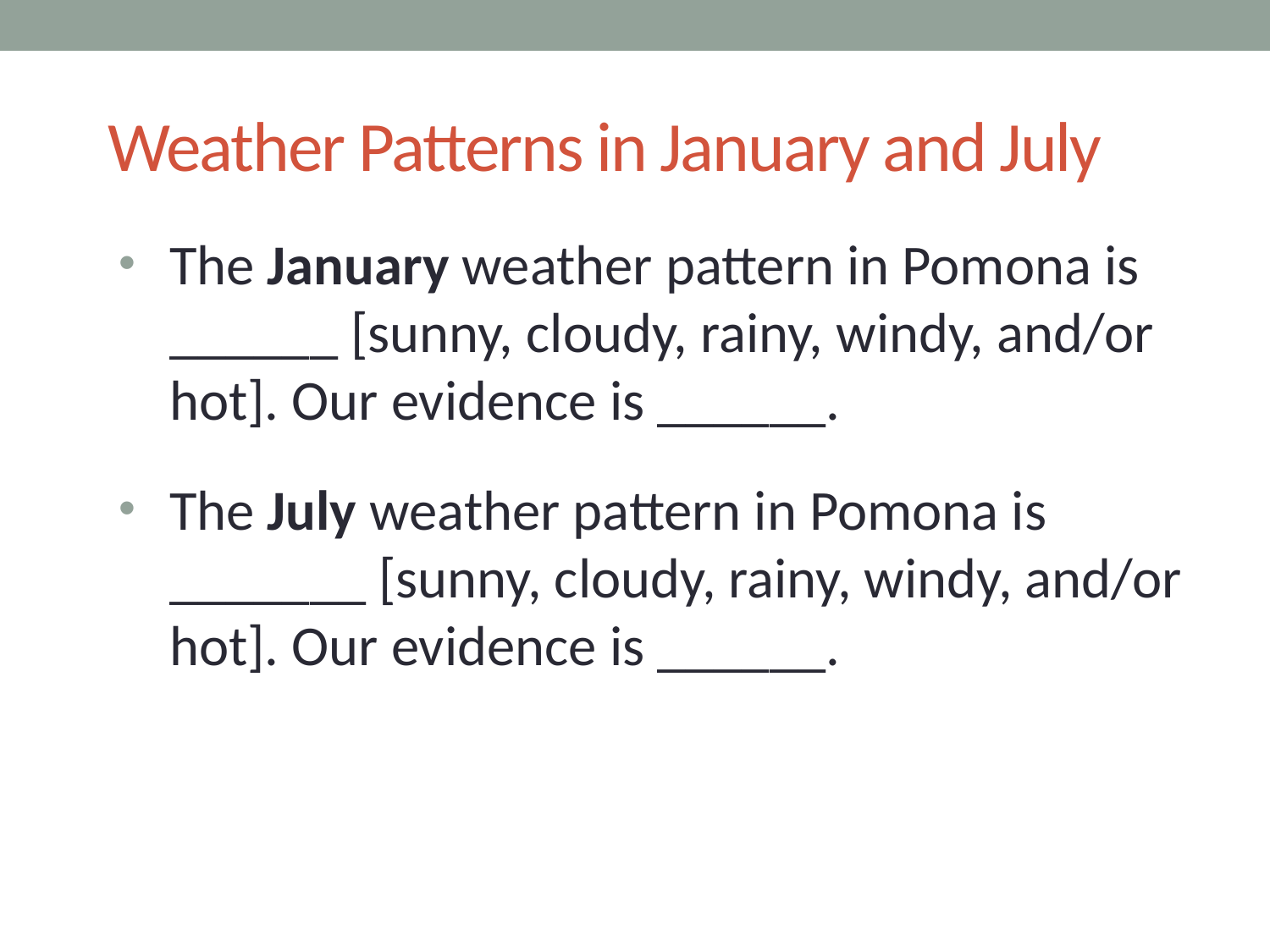

# Weather Patterns in January and July
The January weather pattern in Pomona is ______ [sunny, cloudy, rainy, windy, and/or hot]. Our evidence is ______.
The July weather pattern in Pomona is _______ [sunny, cloudy, rainy, windy, and/or hot]. Our evidence is ______.